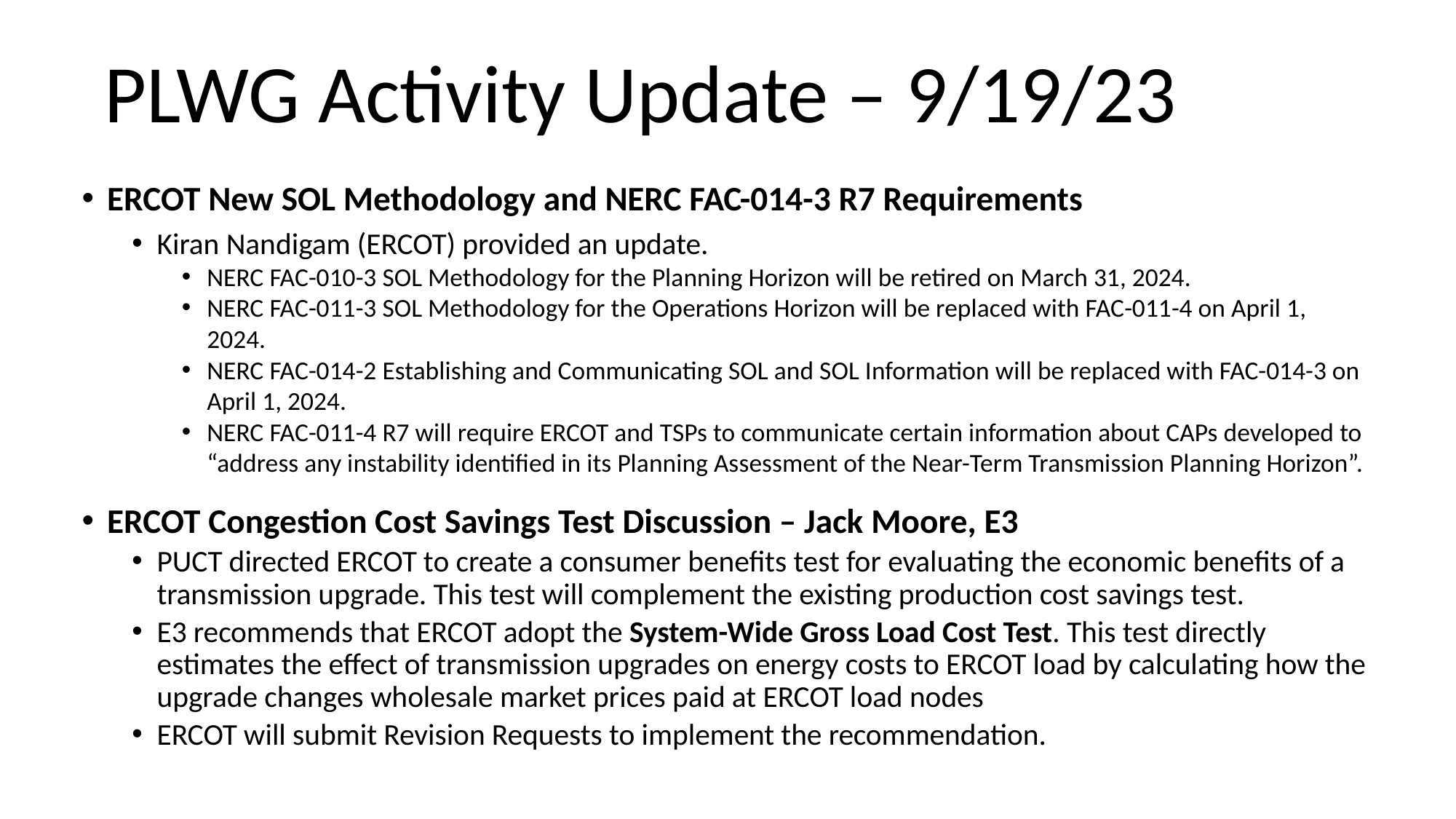

# PLWG Activity Update – 9/19/23
ERCOT New SOL Methodology and NERC FAC-014-3 R7 Requirements
Kiran Nandigam (ERCOT) provided an update.
NERC FAC-010-3 SOL Methodology for the Planning Horizon will be retired on March 31, 2024.
NERC FAC-011-3 SOL Methodology for the Operations Horizon will be replaced with FAC-011-4 on April 1, 2024.
NERC FAC-014-2 Establishing and Communicating SOL and SOL Information will be replaced with FAC-014-3 on April 1, 2024.
NERC FAC-011-4 R7 will require ERCOT and TSPs to communicate certain information about CAPs developed to “address any instability identified in its Planning Assessment of the Near-Term Transmission Planning Horizon”.
ERCOT Congestion Cost Savings Test Discussion – Jack Moore, E3
PUCT directed ERCOT to create a consumer benefits test for evaluating the economic benefits of a transmission upgrade. This test will complement the existing production cost savings test.
E3 recommends that ERCOT adopt the System-Wide Gross Load Cost Test. This test directly estimates the effect of transmission upgrades on energy costs to ERCOT load by calculating how the upgrade changes wholesale market prices paid at ERCOT load nodes
ERCOT will submit Revision Requests to implement the recommendation.